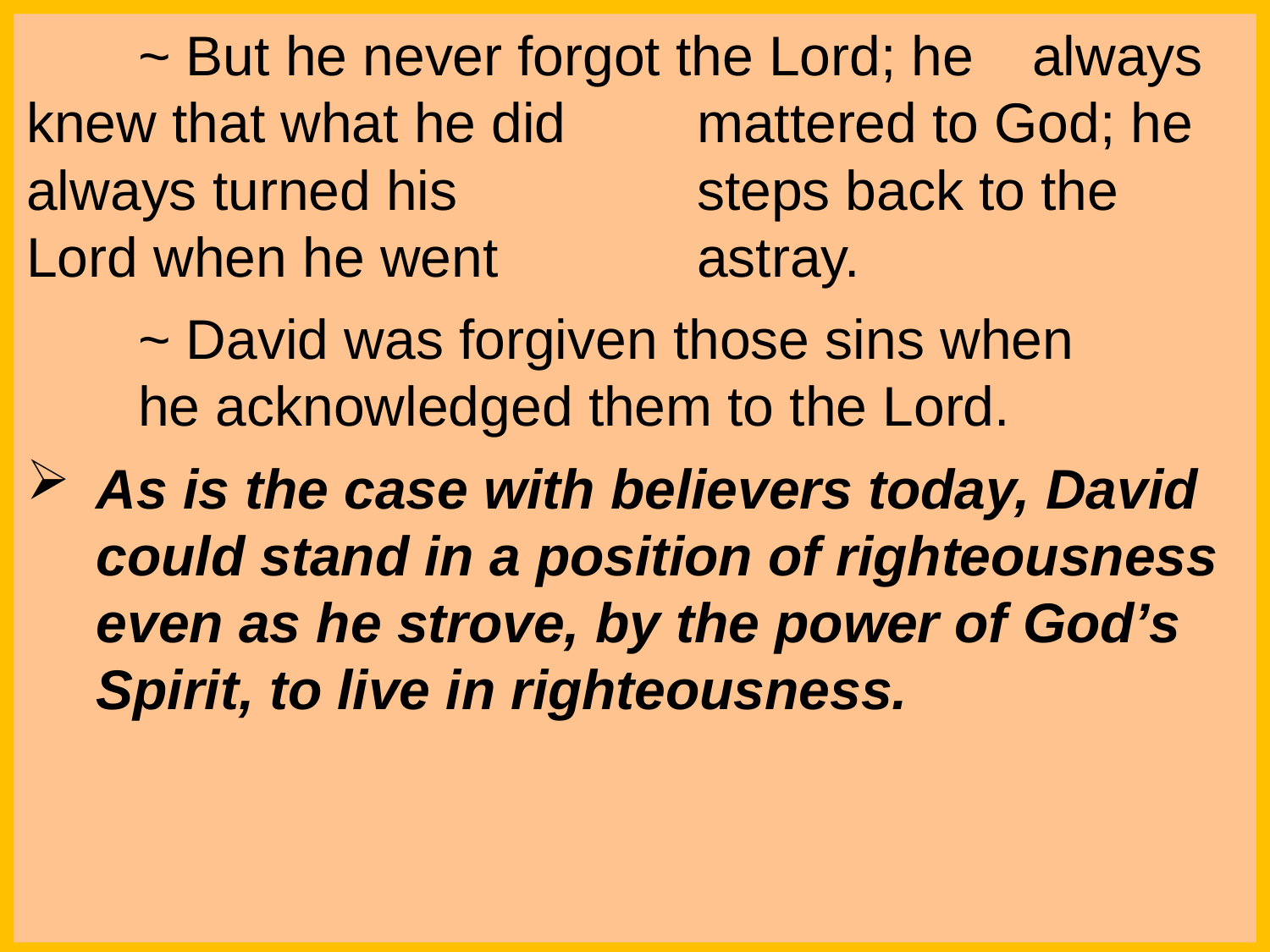

~ But he never forgot the Lord; he 						always knew that what he did 							mattered to God; he always turned his 					steps back to the Lord when he went 					astray.
		~ David was forgiven those sins when 					he acknowledged them to the Lord.
As is the case with believers today, David could stand in a position of righteousness even as he strove, by the power of God’s Spirit, to live in righteousness.